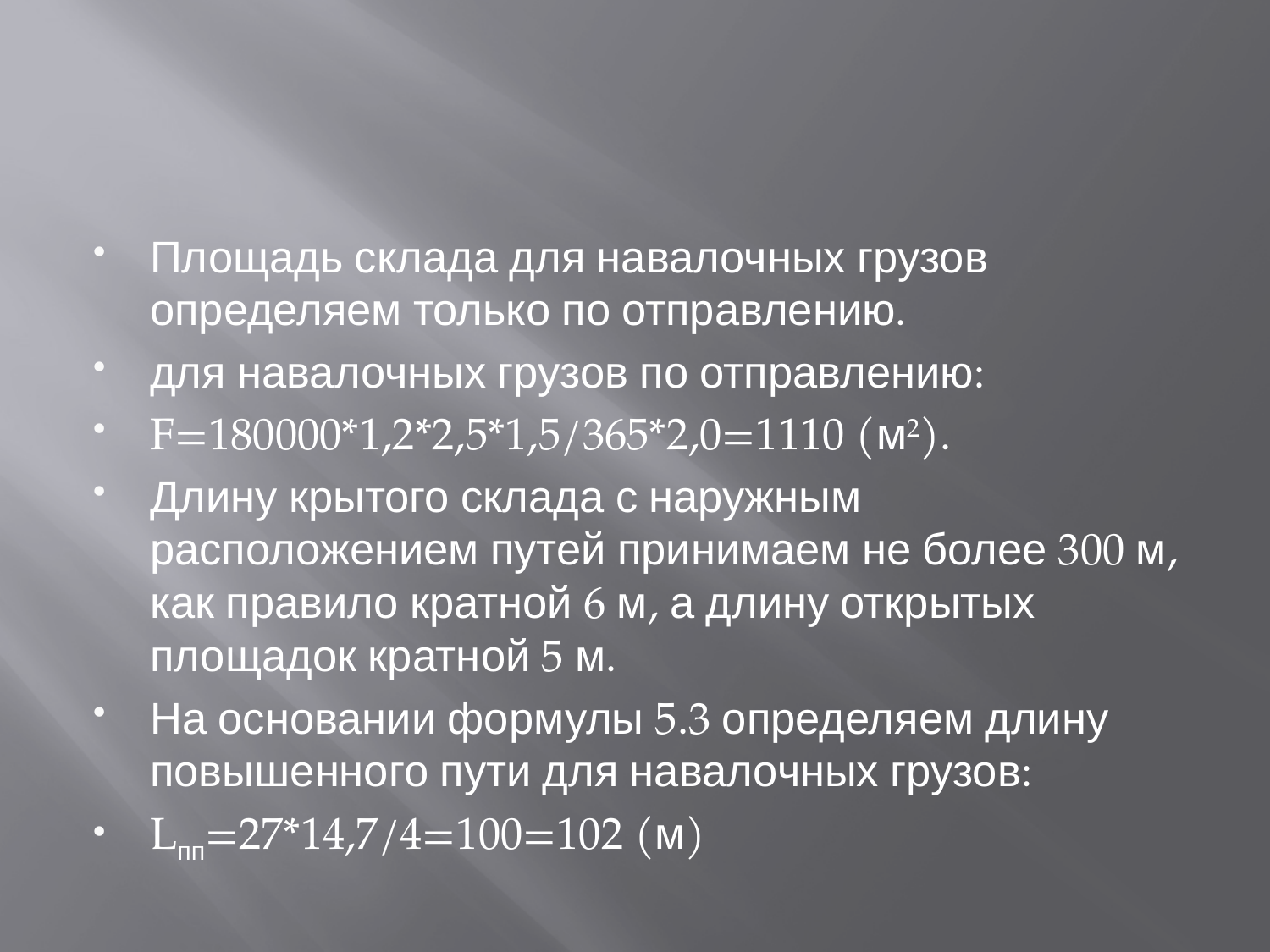

#
Площадь склада для навалочных грузов определяем только по отправлению.
для навалочных грузов по отправлению:
F=180000*1,2*2,5*1,5/365*2,0=1110 (м2).
Длину крытого склада с наружным расположением путей принимаем не более 300 м, как правило кратной 6 м, а длину открытых площадок кратной 5 м.
На основании формулы 5.3 определяем длину повышенного пути для навалочных грузов:
Lпп=27*14,7/4=100=102 (м)